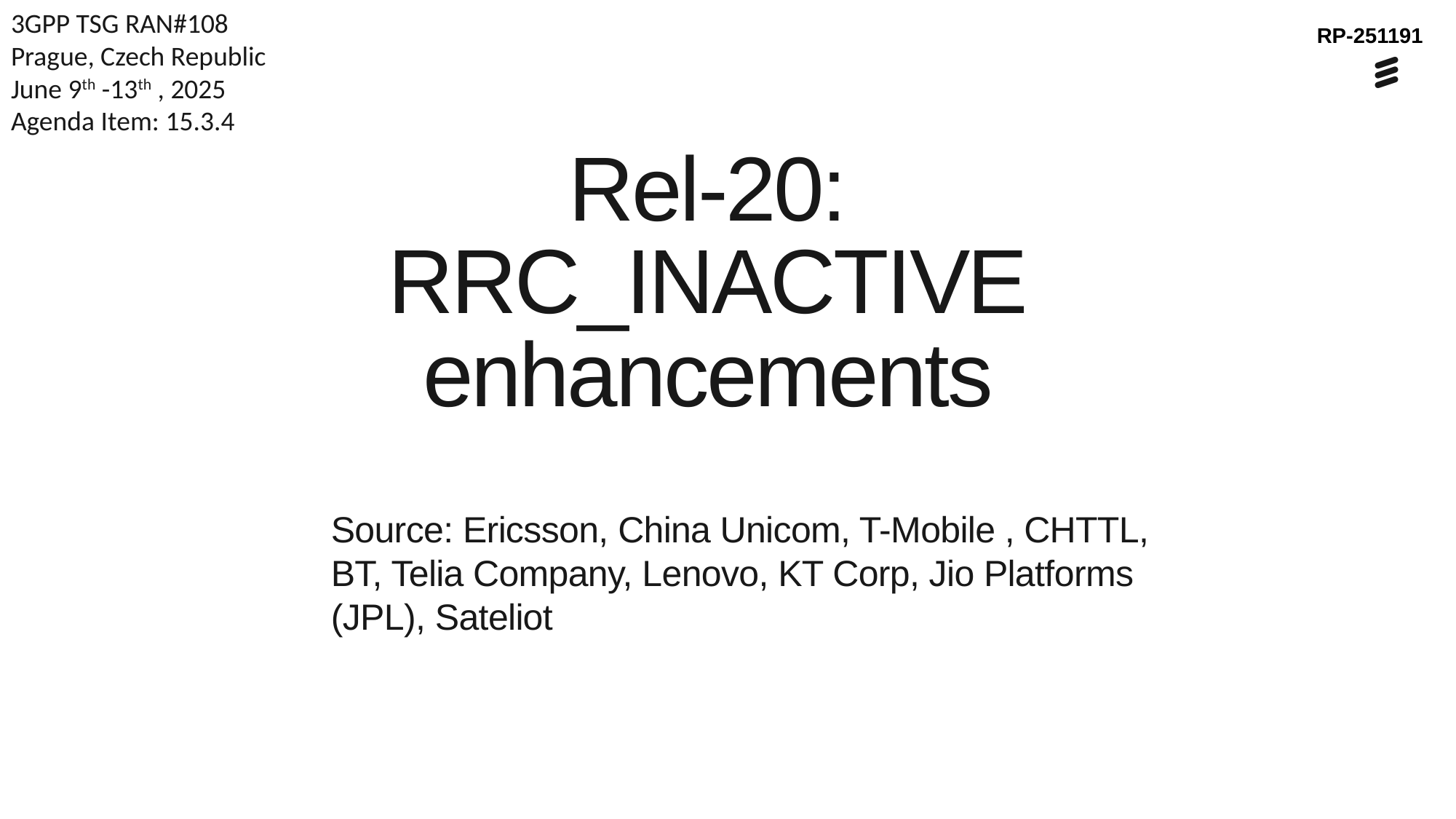

3GPP TSG RAN#108
Prague, Czech Republic
June 9th -13th , 2025
Agenda Item: 15.3.4
RP-251191
# Rel-20: RRC_INACTIVE enhancements
Source: Ericsson, China Unicom, T-Mobile , CHTTL, BT, Telia Company, Lenovo, KT Corp, Jio Platforms (JPL), Sateliot